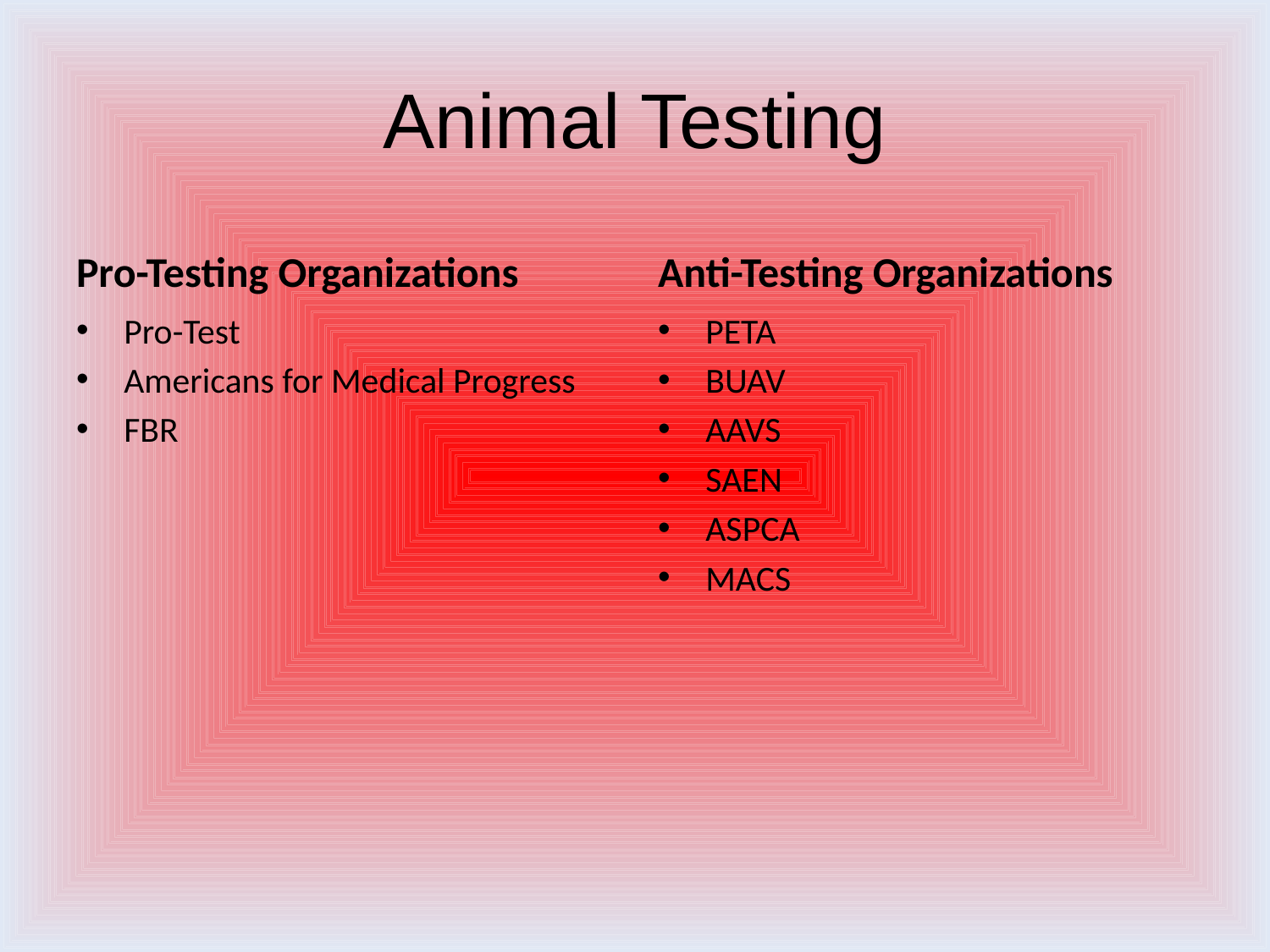

# Animal Testing
Pro-Testing Organizations
Anti-Testing Organizations
Pro-Test
Americans for Medical Progress
FBR

PETA
BUAV
AAVS
SAEN
ASPCA
MACS